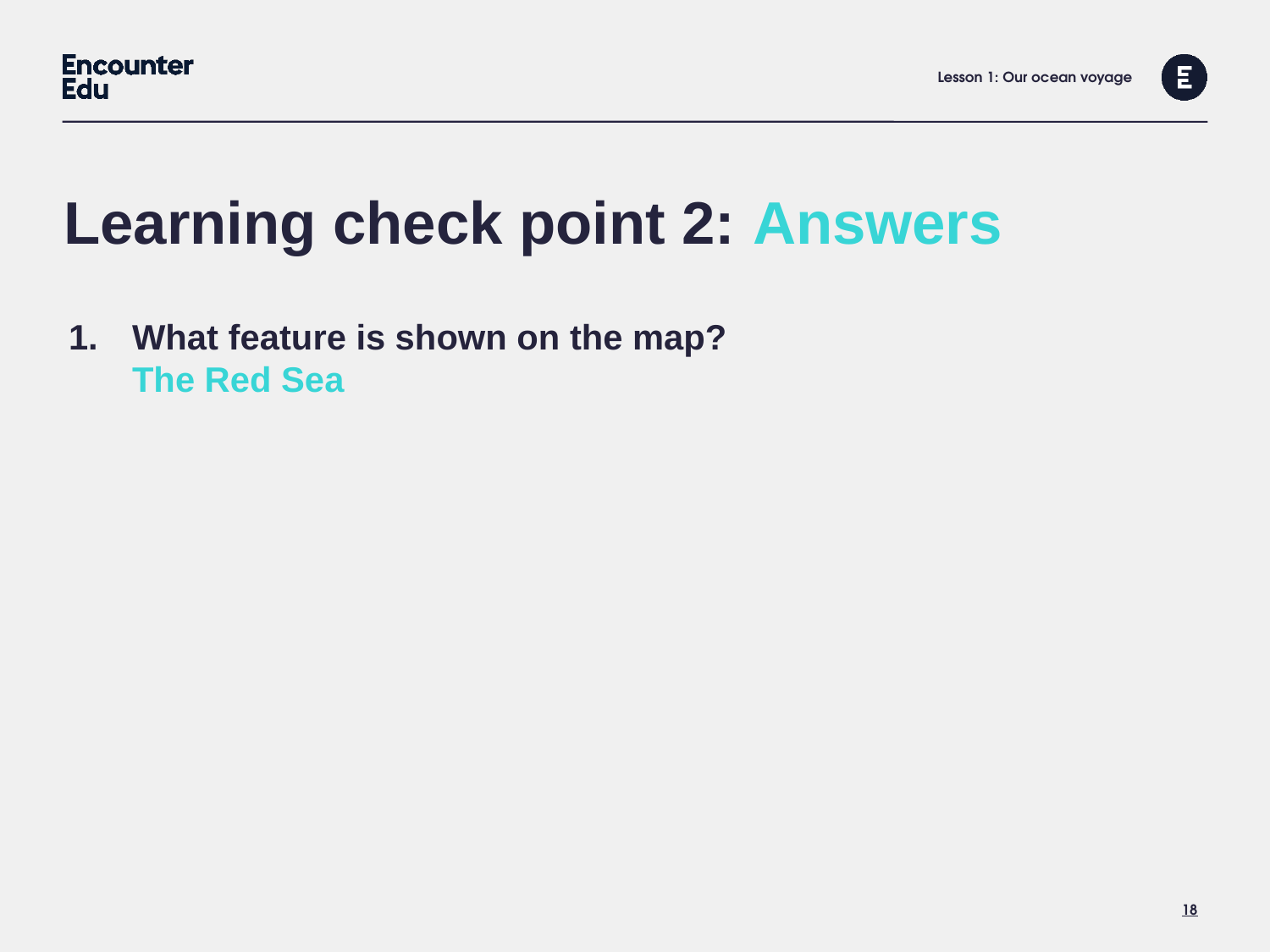

Lesson 1: Our ocean voyage
Learning check point 2: Answers
What feature is shown on the map?
The Red Sea

18